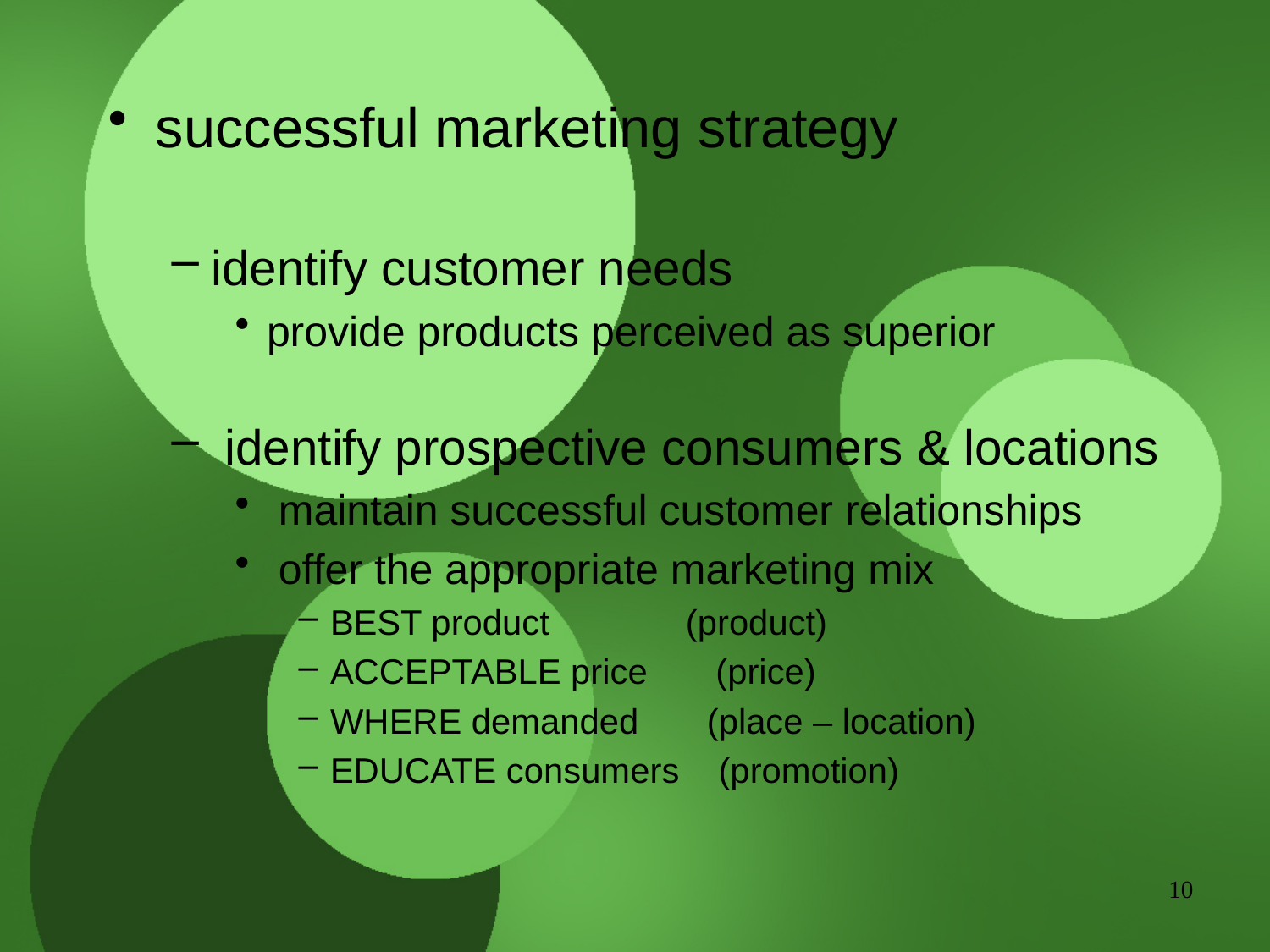

successful marketing strategy
identify customer needs
provide products perceived as superior
 identify prospective consumers & locations
 maintain successful customer relationships
 offer the appropriate marketing mix
BEST product              (product)
ACCEPTABLE price       (price)
WHERE demanded       (place – location)
EDUCATE consumers    (promotion)
10